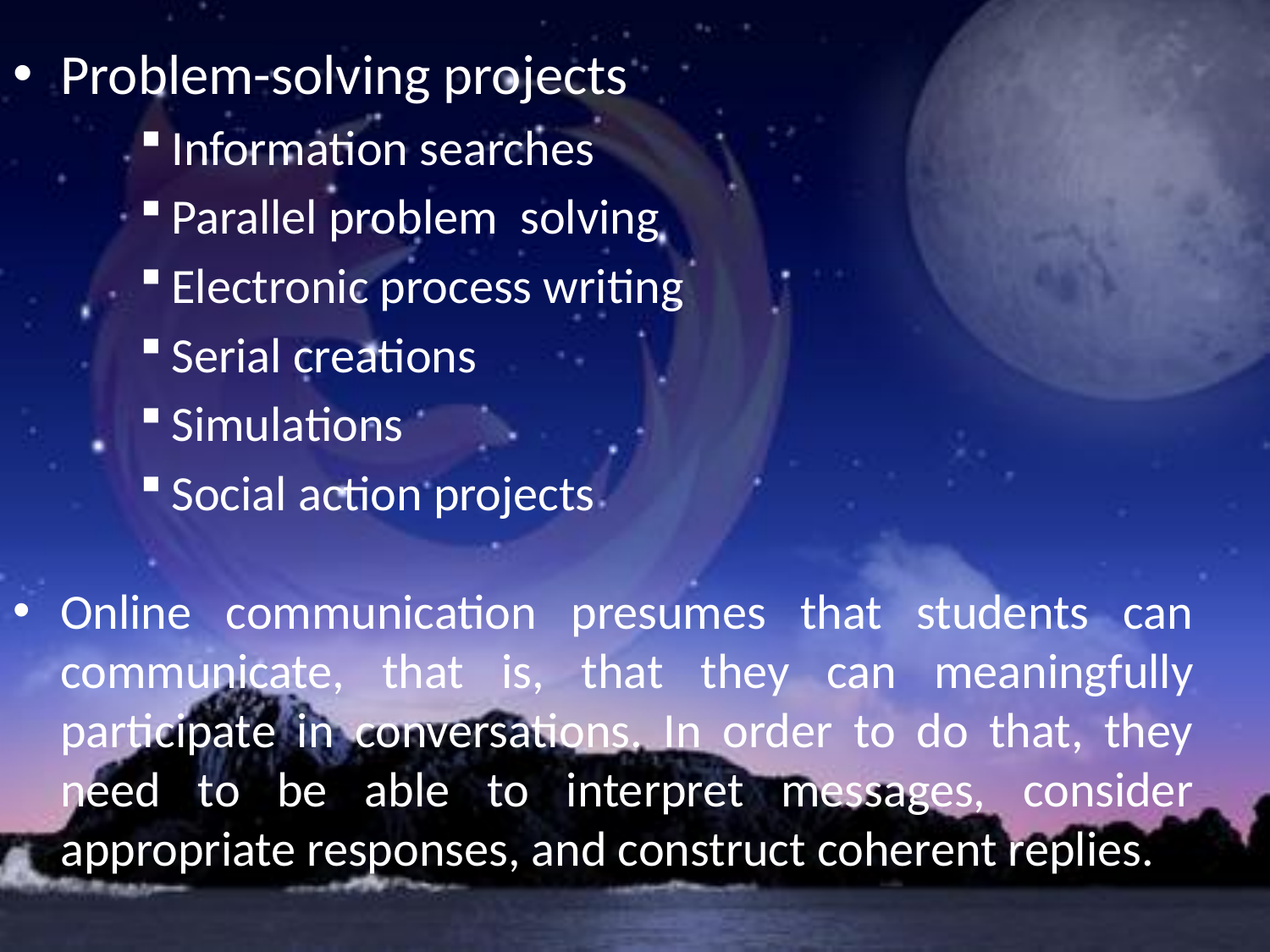

Problem-solving projects
Information searches
Parallel problem  solving
Electronic process writing
Serial creations
Simulations
Social action projects

Online communication presumes that students can communicate, that is, that they can meaningfully participate in conversations. In order to do that, they need to be able to interpret messages, consider appropriate responses, and construct coherent replies.